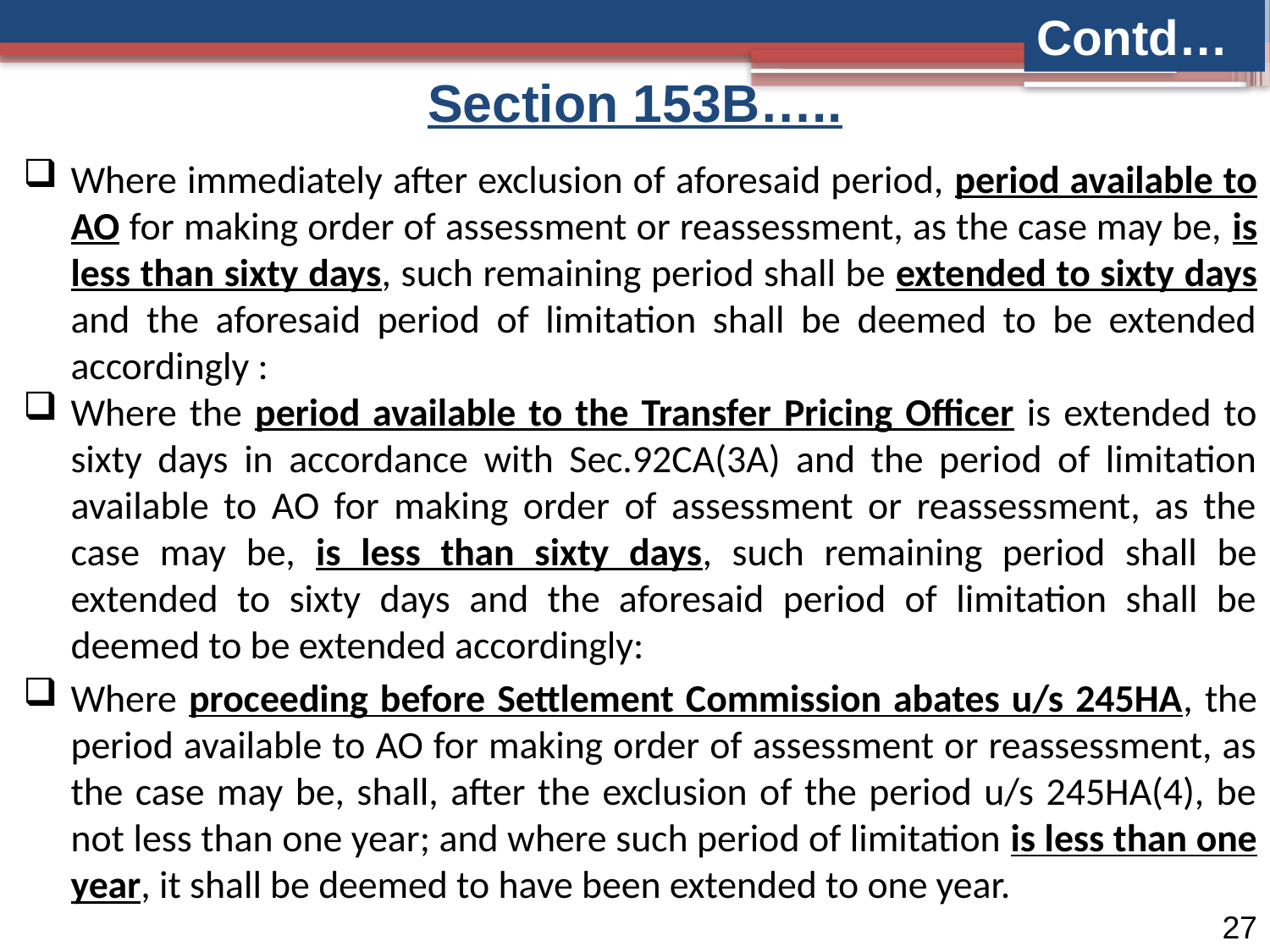

Contd…
Section 153B…..
Where immediately after exclusion of aforesaid period, period available to AO for making order of assessment or reassessment, as the case may be, is less than sixty days, such remaining period shall be extended to sixty days and the aforesaid period of limitation shall be deemed to be extended accordingly :
Where the period available to the Transfer Pricing Officer is extended to sixty days in accordance with Sec.92CA(3A) and the period of limitation available to AO for making order of assessment or reassessment, as the case may be, is less than sixty days, such remaining period shall be extended to sixty days and the aforesaid period of limitation shall be deemed to be extended accordingly:
Where proceeding before Settlement Commission abates u/s 245HA, the period available to AO for making order of assessment or reassessment, as the case may be, shall, after the exclusion of the period u/s 245HA(4), be not less than one year; and where such period of limitation is less than one year, it shall be deemed to have been extended to one year.
27